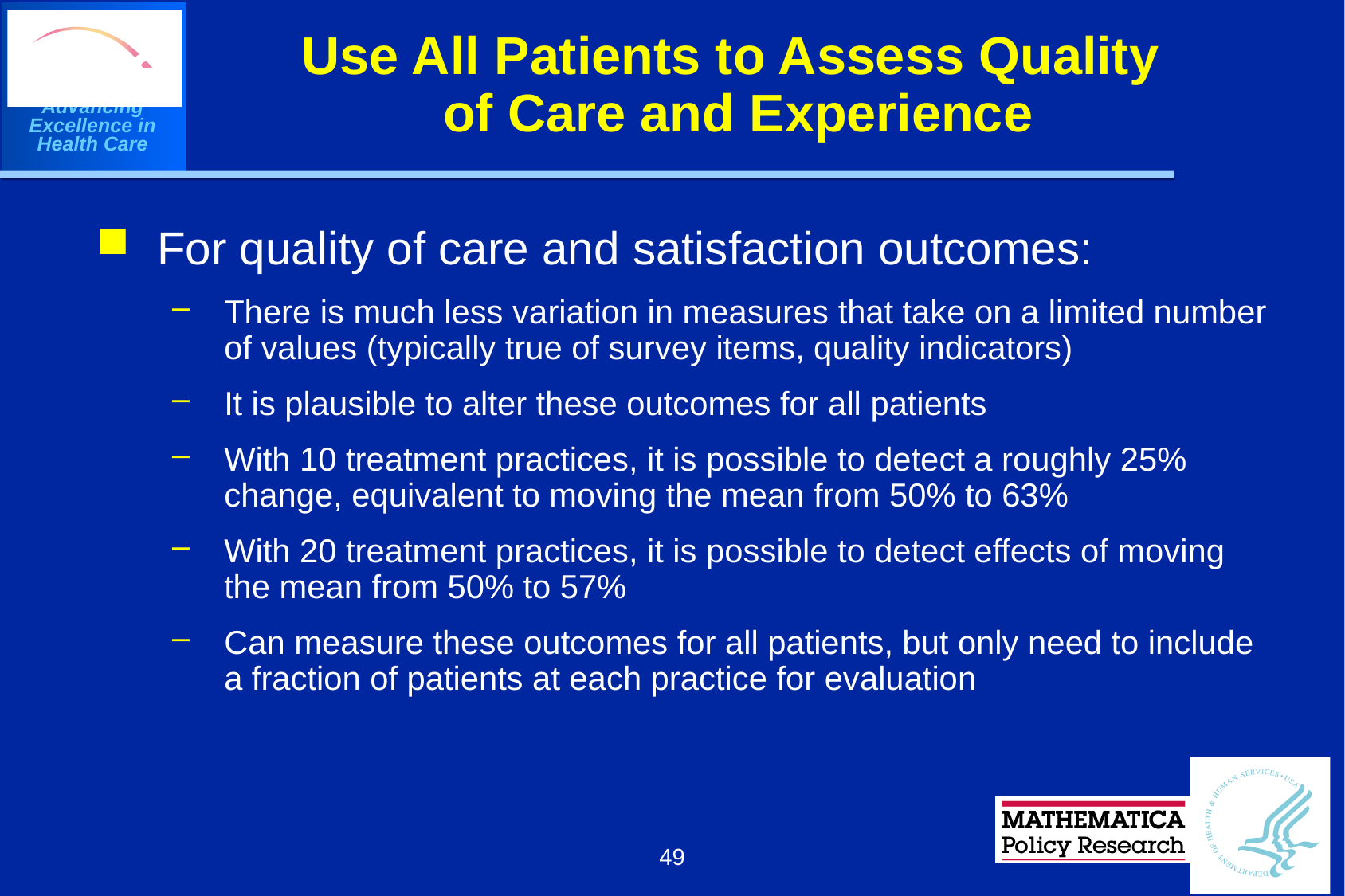

# Use All Patients to Assess Quality of Care and Experience
For quality of care and satisfaction outcomes:
There is much less variation in measures that take on a limited number of values (typically true of survey items, quality indicators)
It is plausible to alter these outcomes for all patients
With 10 treatment practices, it is possible to detect a roughly 25% change, equivalent to moving the mean from 50% to 63%
With 20 treatment practices, it is possible to detect effects of moving the mean from 50% to 57%
Can measure these outcomes for all patients, but only need to include a fraction of patients at each practice for evaluation
49